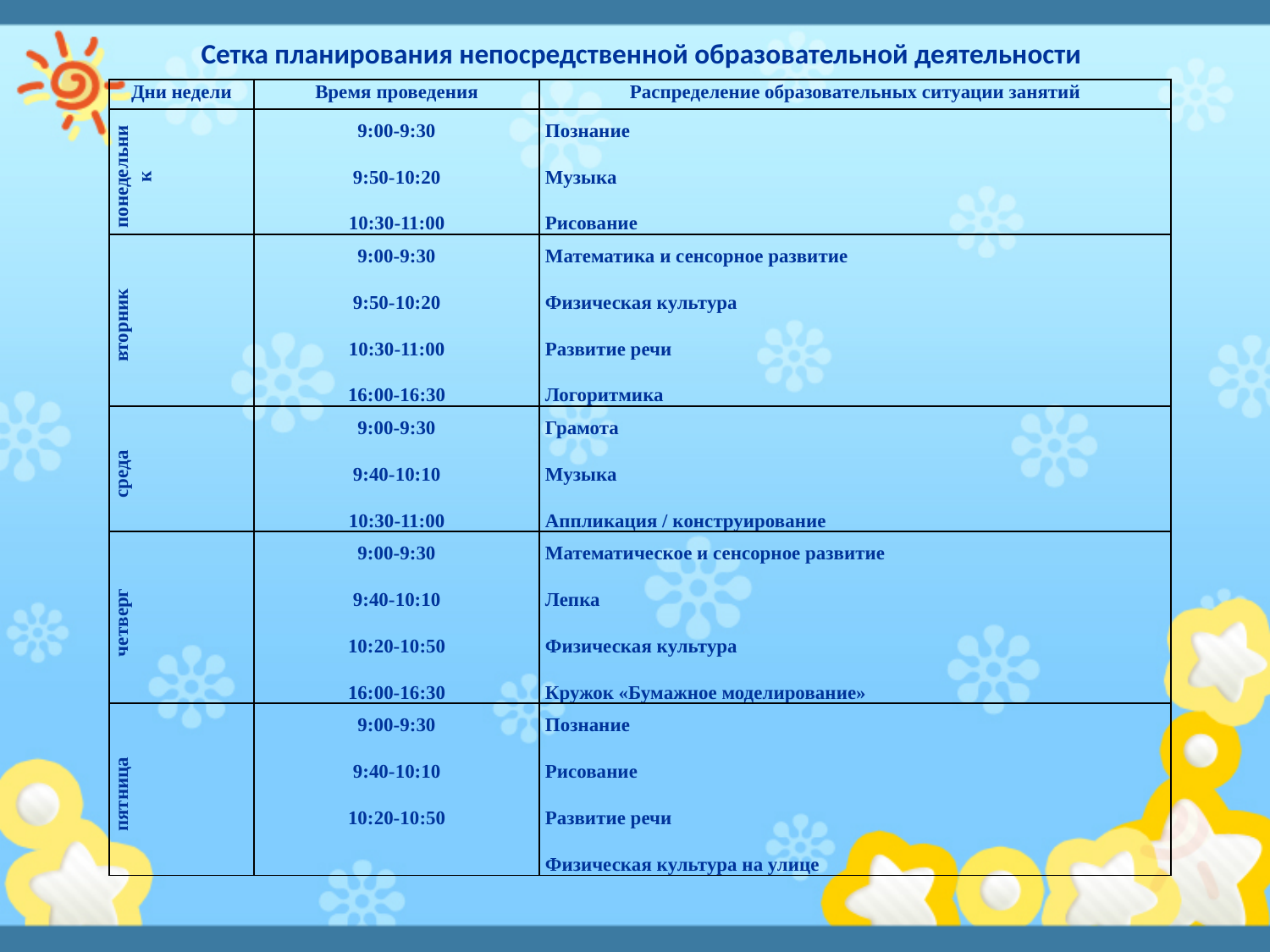

Сетка планирования непосредственной образовательной деятельности
| Дни недели | Время проведения | Распределение образовательных ситуации занятий |
| --- | --- | --- |
| понедельник | 9:00-9:30 9:50-10:20 10:30-11:00 | Познание Музыка Рисование |
| вторник | 9:00-9:30 9:50-10:20 10:30-11:00 16:00-16:30 | Математика и сенсорное развитие Физическая культура Развитие речи Логоритмика |
| среда | 9:00-9:30 9:40-10:10 10:30-11:00 | Грамота Музыка Аппликация / конструирование |
| четверг | 9:00-9:30 9:40-10:10 10:20-10:50 16:00-16:30 | Математическое и сенсорное развитие Лепка Физическая культура Кружок «Бумажное моделирование» |
| пятница | 9:00-9:30 9:40-10:10 10:20-10:50 | Познание Рисование Развитие речи Физическая культура на улице |